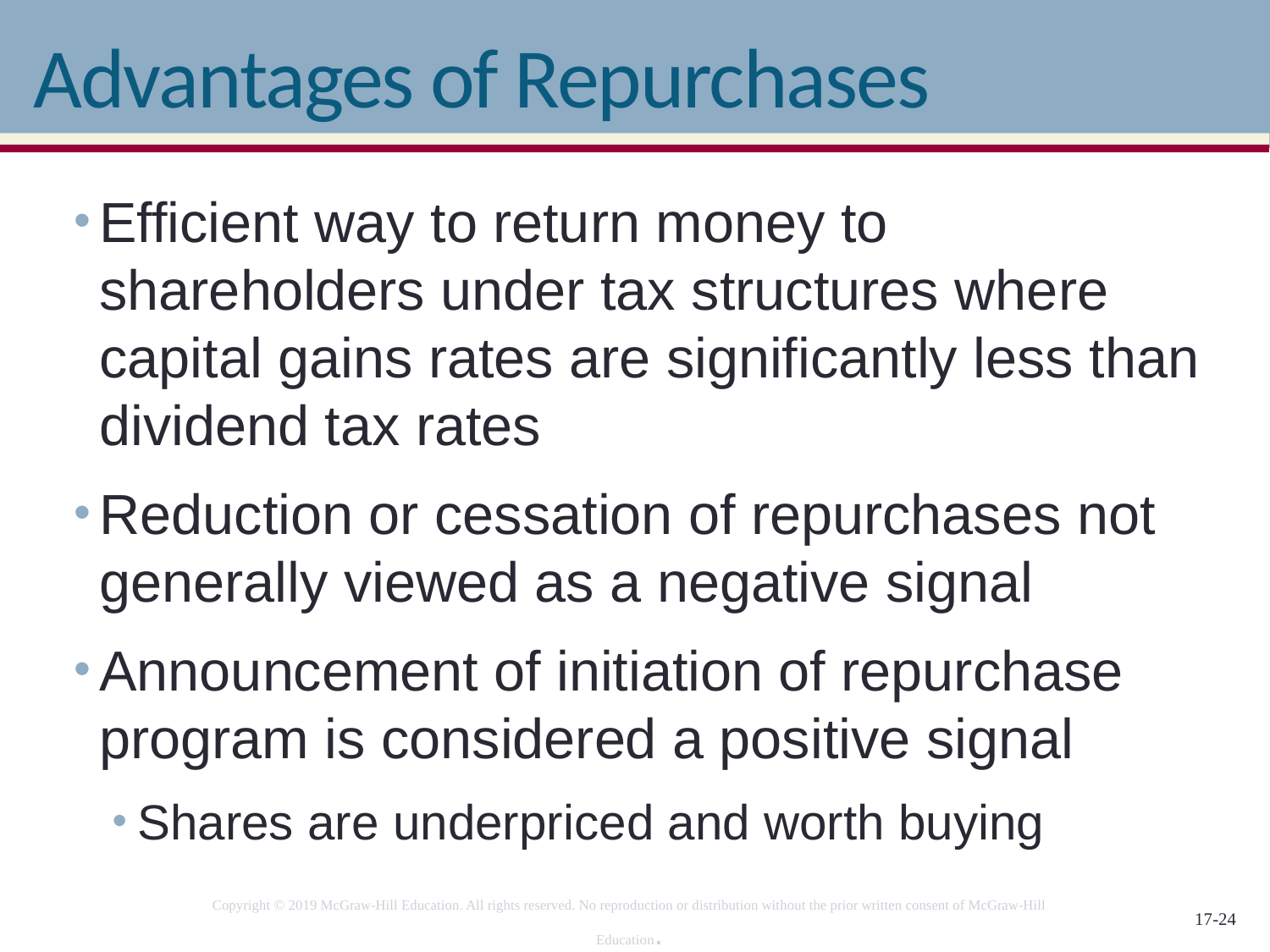

# Advantages of Repurchases
Efficient way to return money to shareholders under tax structures where capital gains rates are significantly less than dividend tax rates
Reduction or cessation of repurchases not generally viewed as a negative signal
Announcement of initiation of repurchase program is considered a positive signal
Shares are underpriced and worth buying
Copyright © 2019 McGraw-Hill Education. All rights reserved. No reproduction or distribution without the prior written consent of McGraw-Hill Education.